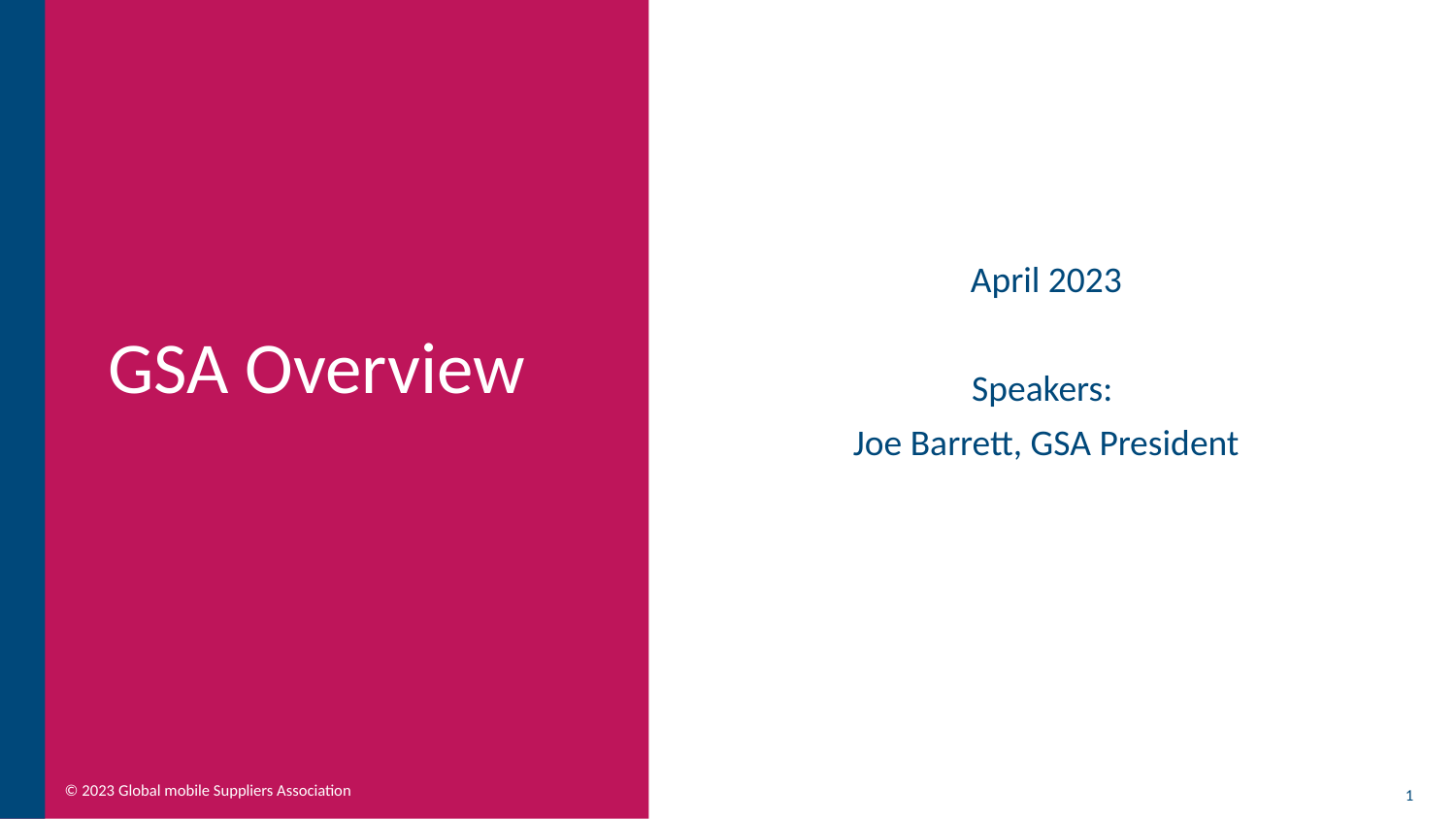

# GSA Overview

April 2023

Speakers:
Joe Barrett, GSA President